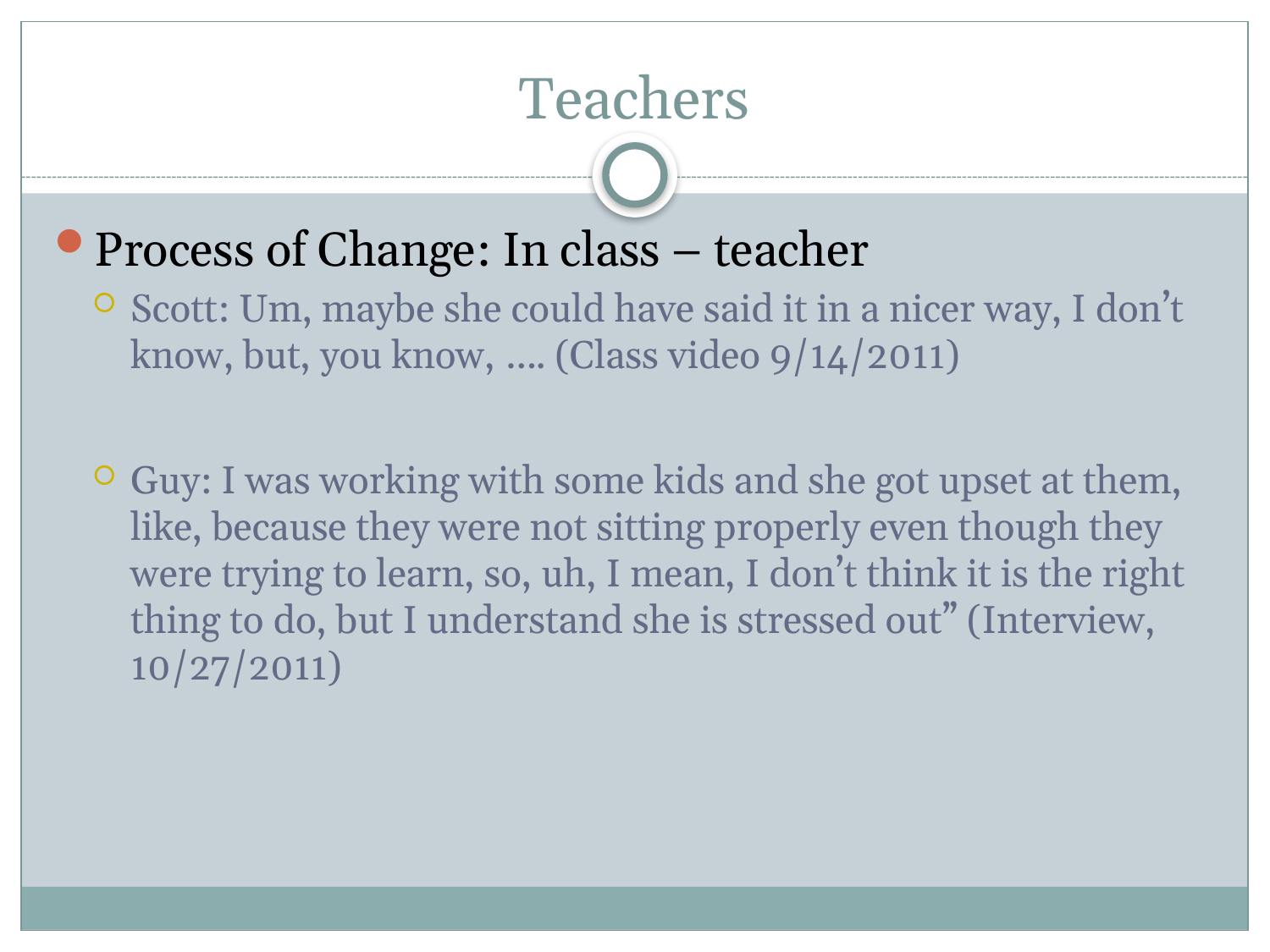

# Teachers
Process of Change: In class – teacher
Scott: Um, maybe she could have said it in a nicer way, I don’t know, but, you know, …. (Class video 9/14/2011)

Guy: I was working with some kids and she got upset at them, like, because they were not sitting properly even though they were trying to learn, so, uh, I mean, I don’t think it is the right thing to do, but I understand she is stressed out” (Interview, 10/27/2011)